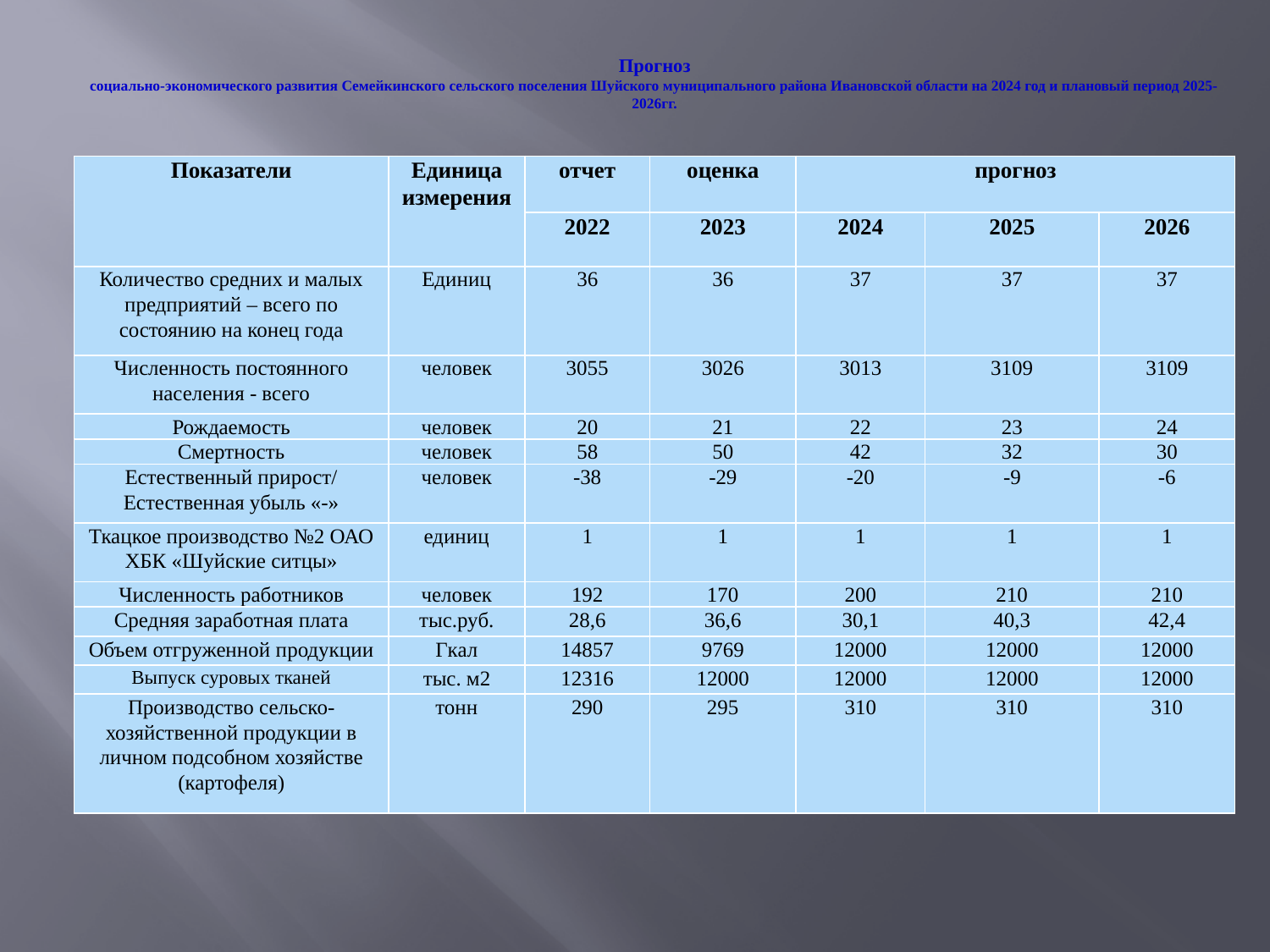

# Прогноз социально-экономического развития Семейкинского сельского поселения Шуйского муниципального района Ивановской области на 2024 год и плановый период 2025-2026гг.
| Показатели | Единица измерения | отчет | оценка | прогноз |  |  |
| --- | --- | --- | --- | --- | --- | --- |
|  |  | 2022 | 2023 | 2024 | 2025 | 2026 |
| Количество средних и малых предприятий – всего по состоянию на конец года | Единиц | 36 | 36 | 37 | 37 | 37 |
| Численность постоянного населения - всего | человек | 3055 | 3026 | 3013 | 3109 | 3109 |
| Рождаемость | человек | 20 | 21 | 22 | 23 | 24 |
| Смертность | человек | 58 | 50 | 42 | 32 | 30 |
| Естественный прирост/ Естественная убыль «-» | человек | -38 | -29 | -20 | -9 | -6 |
| Ткацкое производство №2 ОАО ХБК «Шуйские ситцы» | единиц | 1 | 1 | 1 | 1 | 1 |
| Численность работников | человек | 192 | 170 | 200 | 210 | 210 |
| Средняя заработная плата | тыс.руб. | 28,6 | 36,6 | 30,1 | 40,3 | 42,4 |
| Объем отгруженной продукции | Гкал | 14857 | 9769 | 12000 | 12000 | 12000 |
| Выпуск суровых тканей | тыс. м2 | 12316 | 12000 | 12000 | 12000 | 12000 |
| Производство сельско-хозяйственной продукции в личном подсобном хозяйстве (картофеля) | тонн | 290 | 295 | 310 | 310 | 310 |